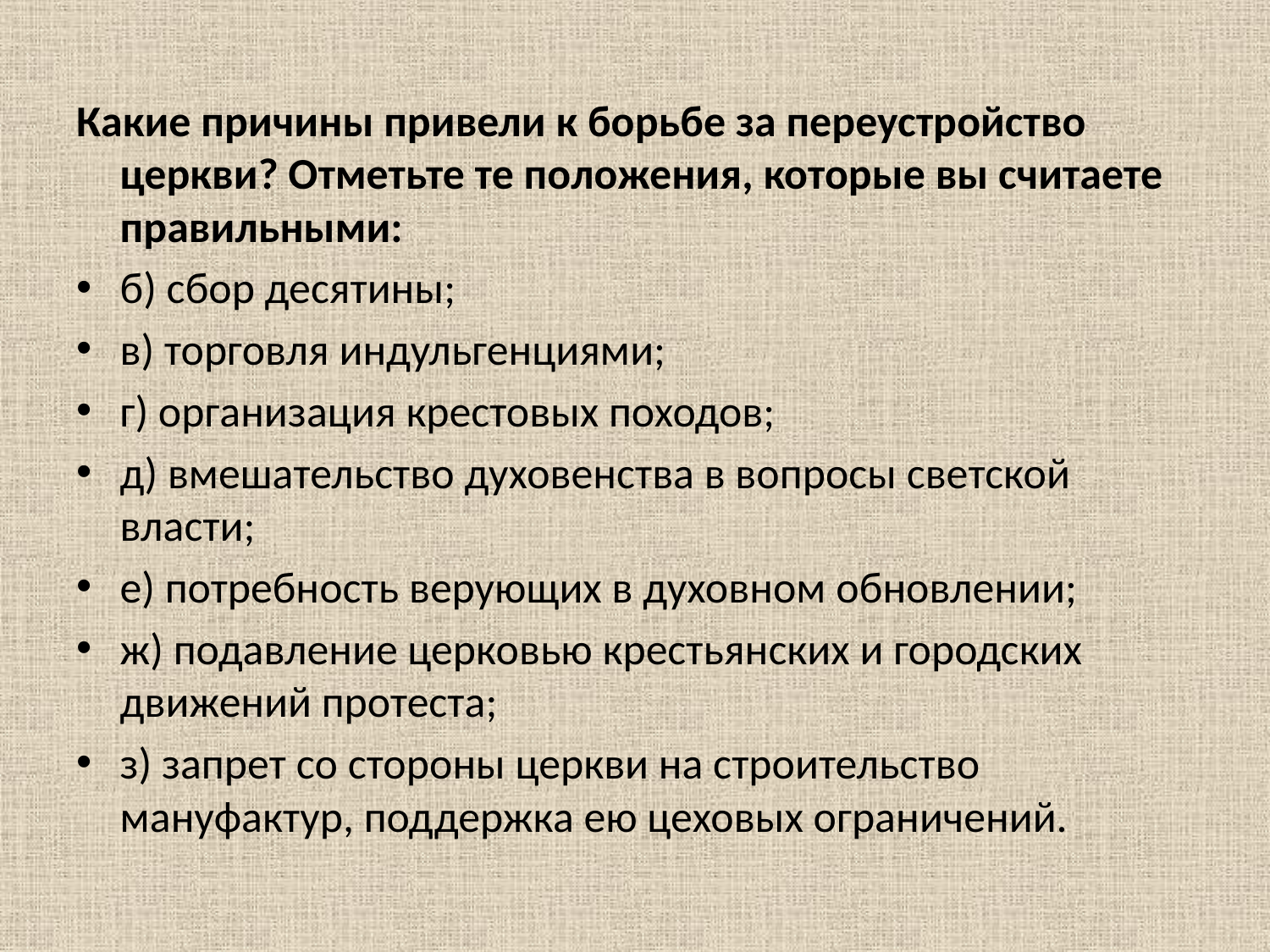

#
Какие причины привели к борьбе за переустройство церкви? Отметьте те положения, которые вы считаете правильными:
б) сбор десятины;
в) торговля индульгенциями;
г) организация крестовых походов;
д) вмешательство духовенства в вопросы светской власти;
е) потребность верующих в духовном обновлении;
ж) подавление церковью крестьянских и городских движений протеста;
з) запрет со стороны церкви на строительство мануфактур, поддержка ею цеховых ограничений.